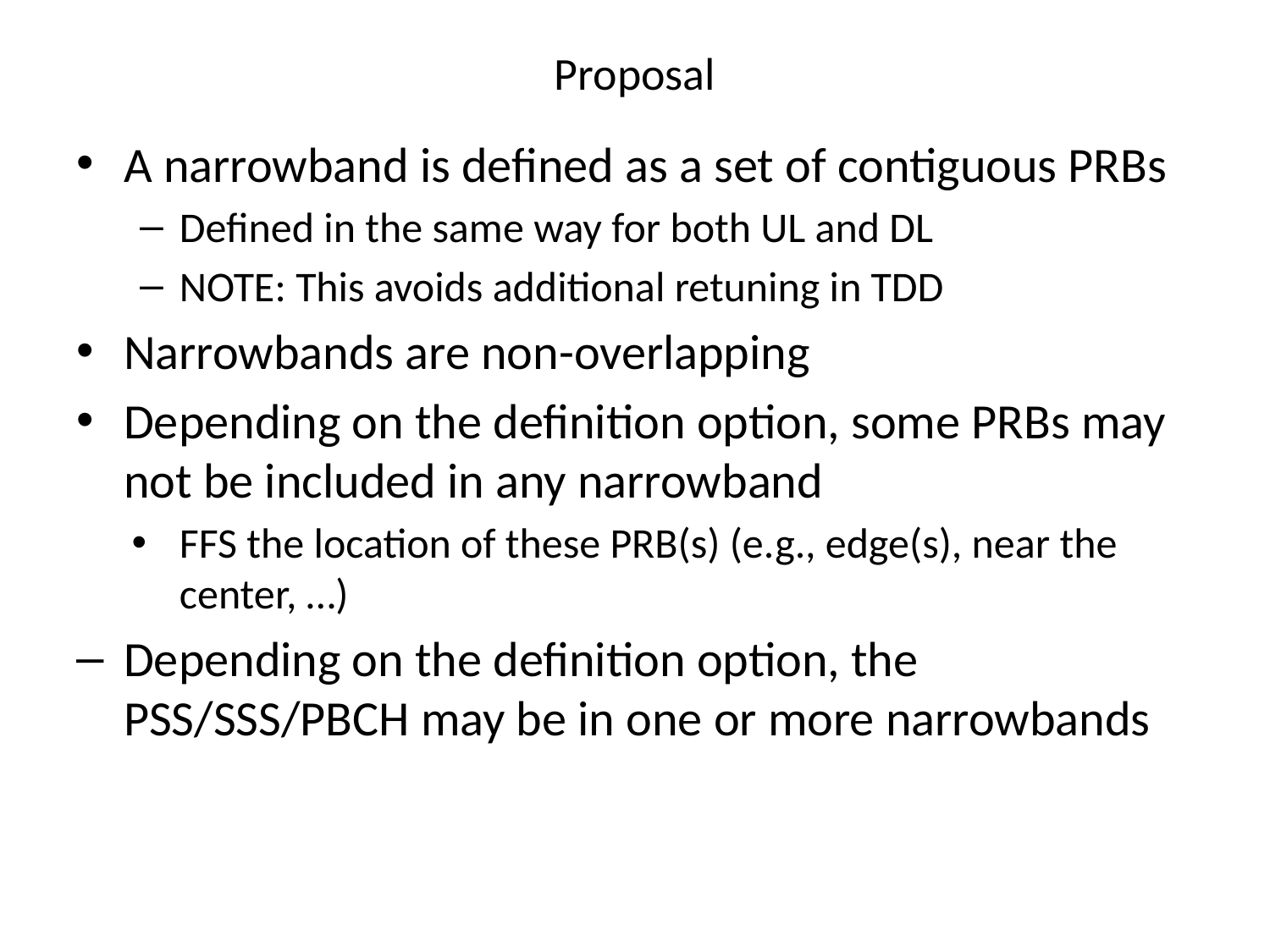

# Proposal
A narrowband is defined as a set of contiguous PRBs
Defined in the same way for both UL and DL
NOTE: This avoids additional retuning in TDD
Narrowbands are non-overlapping
Depending on the definition option, some PRBs may not be included in any narrowband
FFS the location of these PRB(s) (e.g., edge(s), near the center, …)
Depending on the definition option, the PSS/SSS/PBCH may be in one or more narrowbands